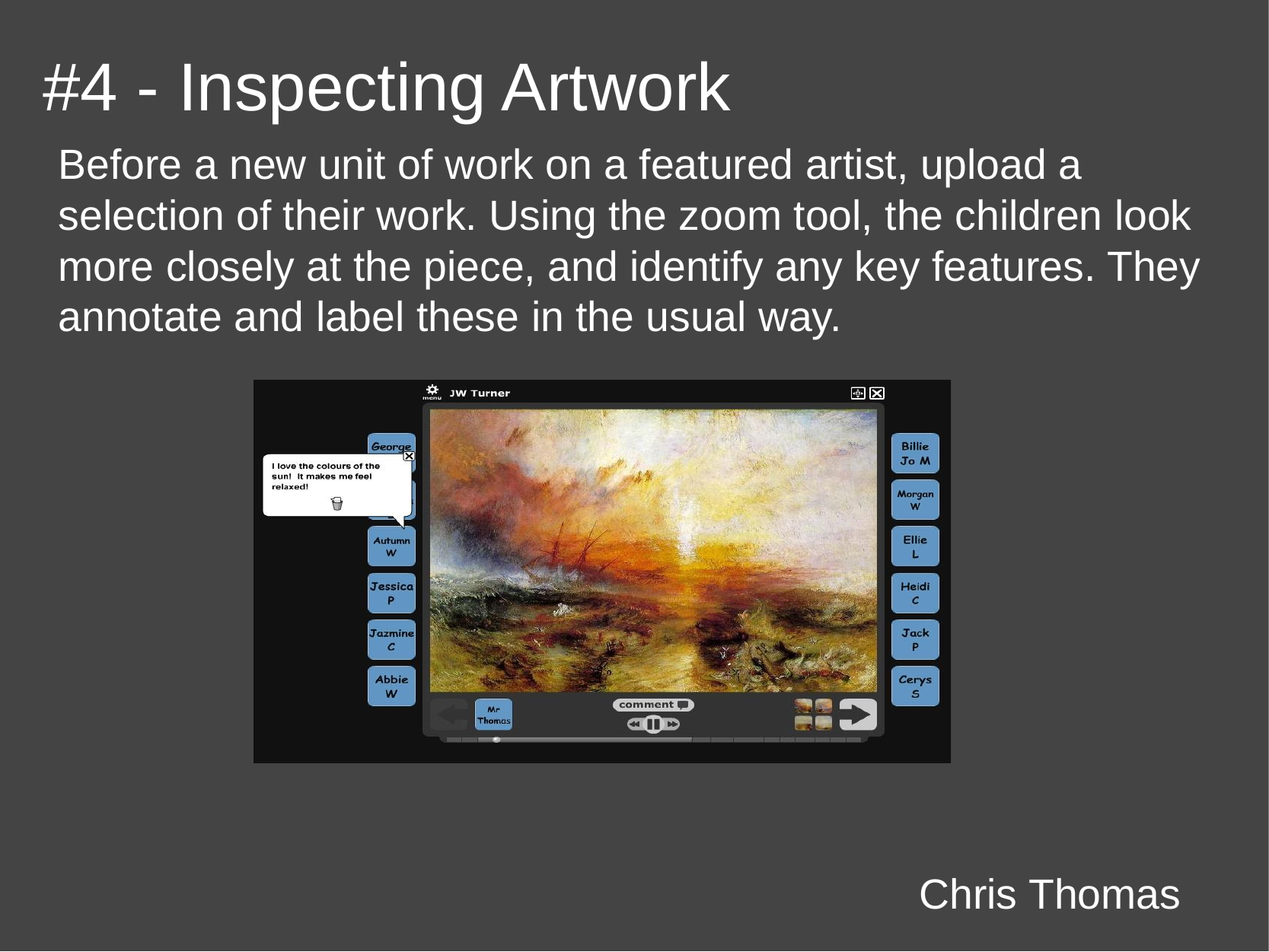

# #4 - Inspecting Artwork
Before a new unit of work on a featured artist, upload a selection of their work. Using the zoom tool, the children look more closely at the piece, and identify any key features. They annotate and label these in the usual way.

Chris Thomas